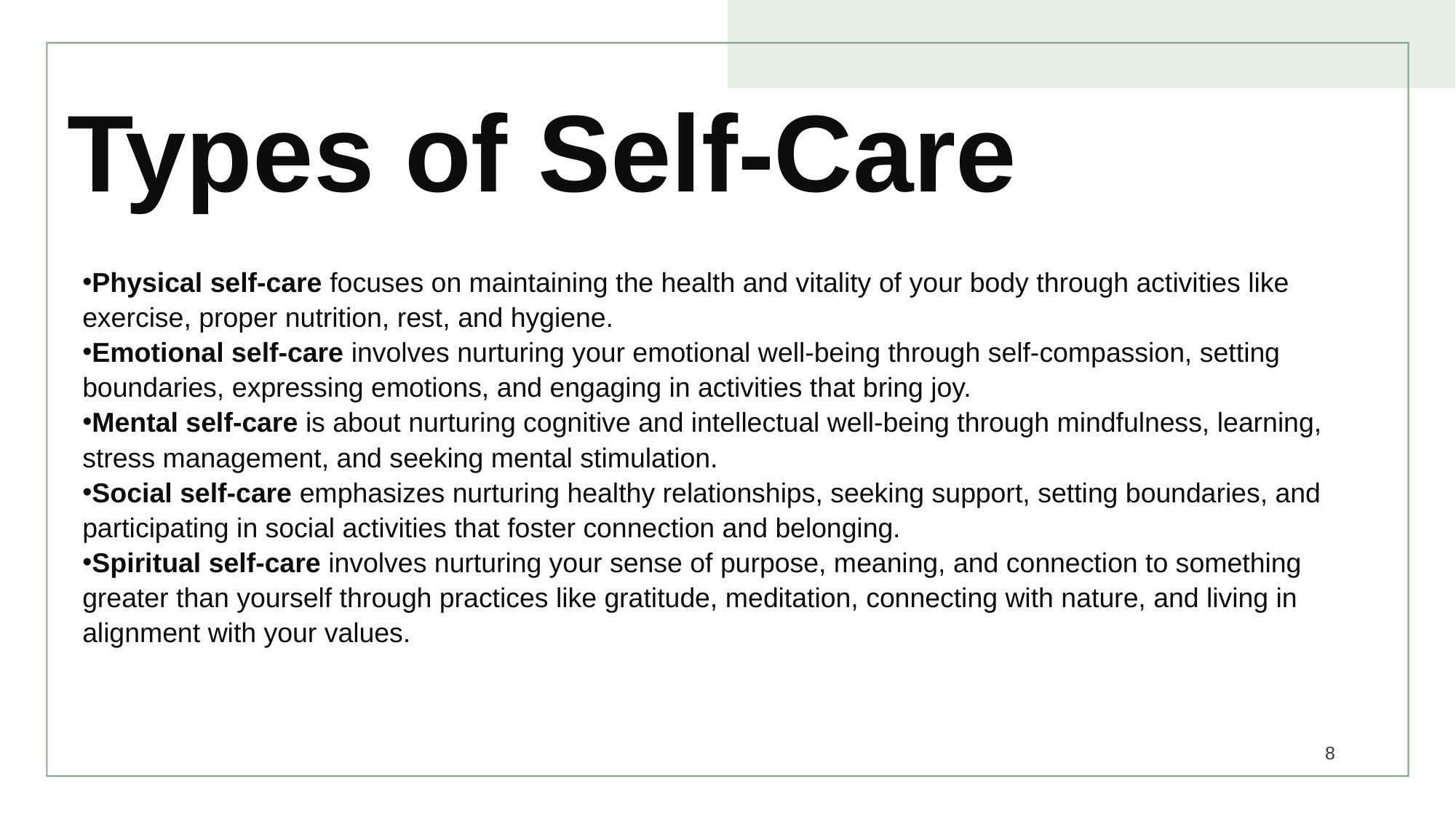

# Types of Self-Care
Physical self-care focuses on maintaining the health and vitality of your body through activities like exercise, proper nutrition, rest, and hygiene.
Emotional self-care involves nurturing your emotional well-being through self-compassion, setting boundaries, expressing emotions, and engaging in activities that bring joy.
Mental self-care is about nurturing cognitive and intellectual well-being through mindfulness, learning, stress management, and seeking mental stimulation.
Social self-care emphasizes nurturing healthy relationships, seeking support, setting boundaries, and participating in social activities that foster connection and belonging.
Spiritual self-care involves nurturing your sense of purpose, meaning, and connection to something greater than yourself through practices like gratitude, meditation, connecting with nature, and living in alignment with your values.
8